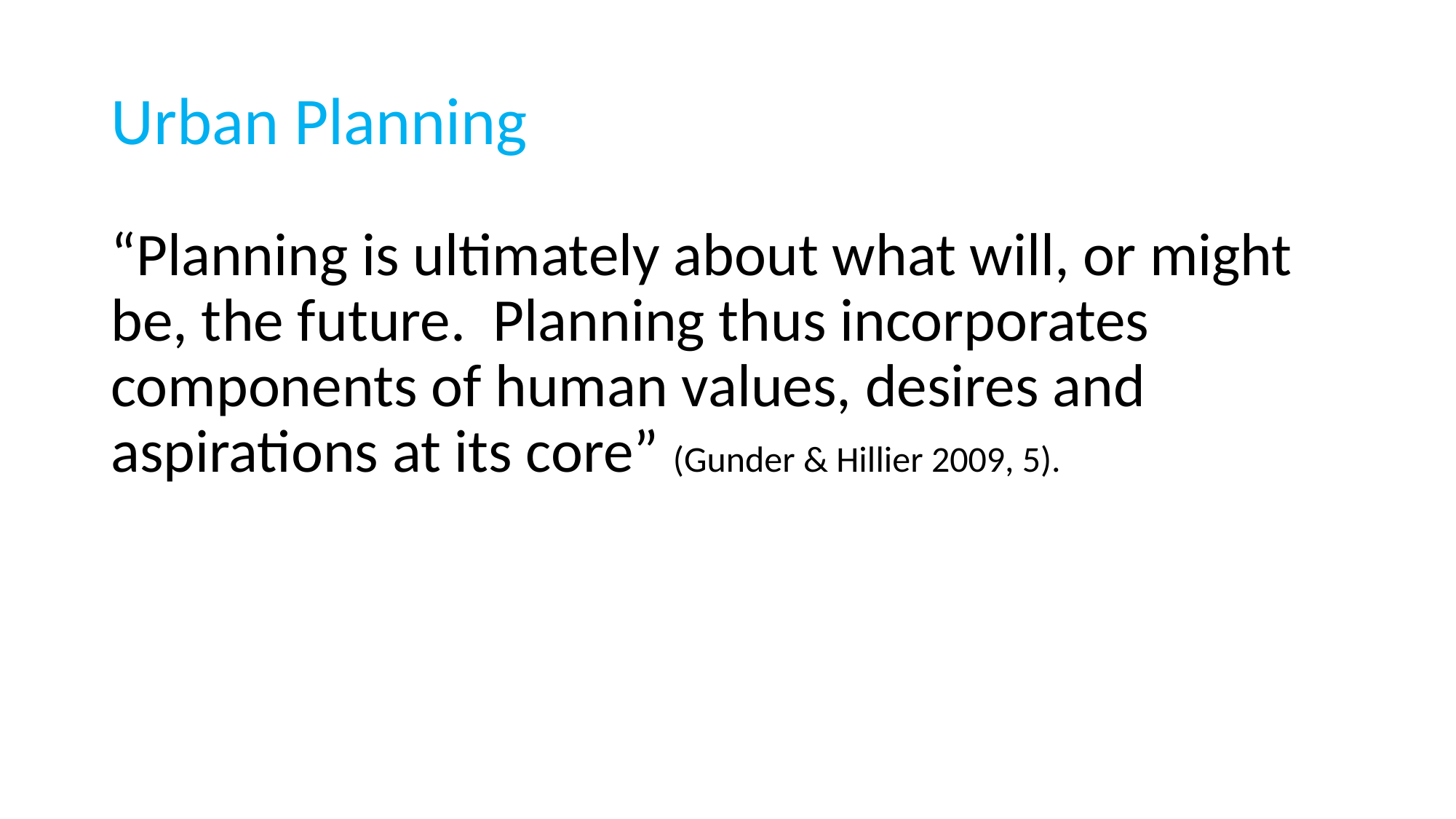

# Urban Planning
“Planning is ultimately about what will, or might be, the future.  Planning thus incorporates components of human values, desires and aspirations at its core” (Gunder & Hillier 2009, 5).